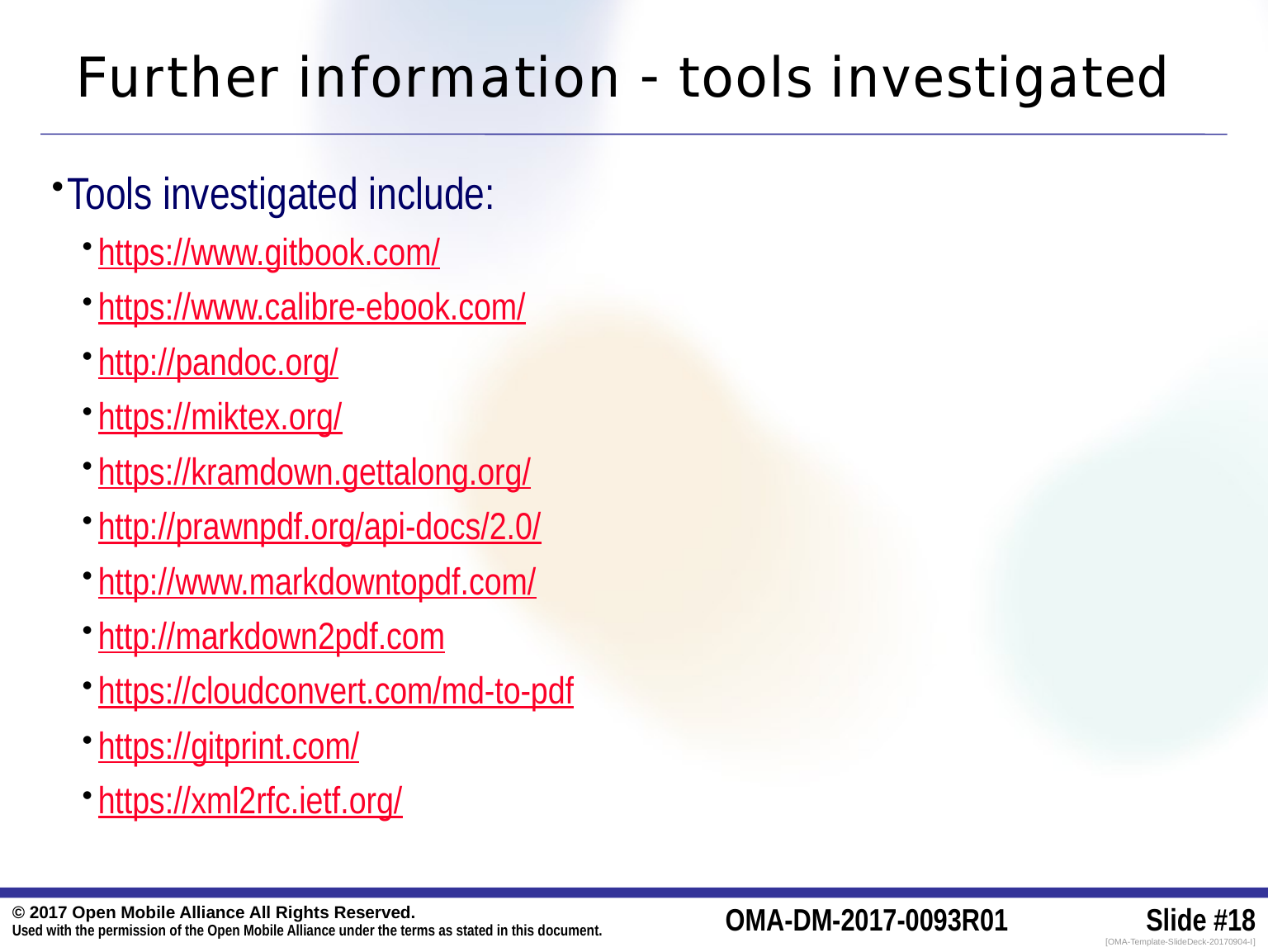

# Further information - tools investigated
Tools investigated include:
https://www.gitbook.com/
https://www.calibre-ebook.com/
http://pandoc.org/
https://miktex.org/
https://kramdown.gettalong.org/
http://prawnpdf.org/api-docs/2.0/
http://www.markdowntopdf.com/
http://markdown2pdf.com
https://cloudconvert.com/md-to-pdf
https://gitprint.com/
https://xml2rfc.ietf.org/